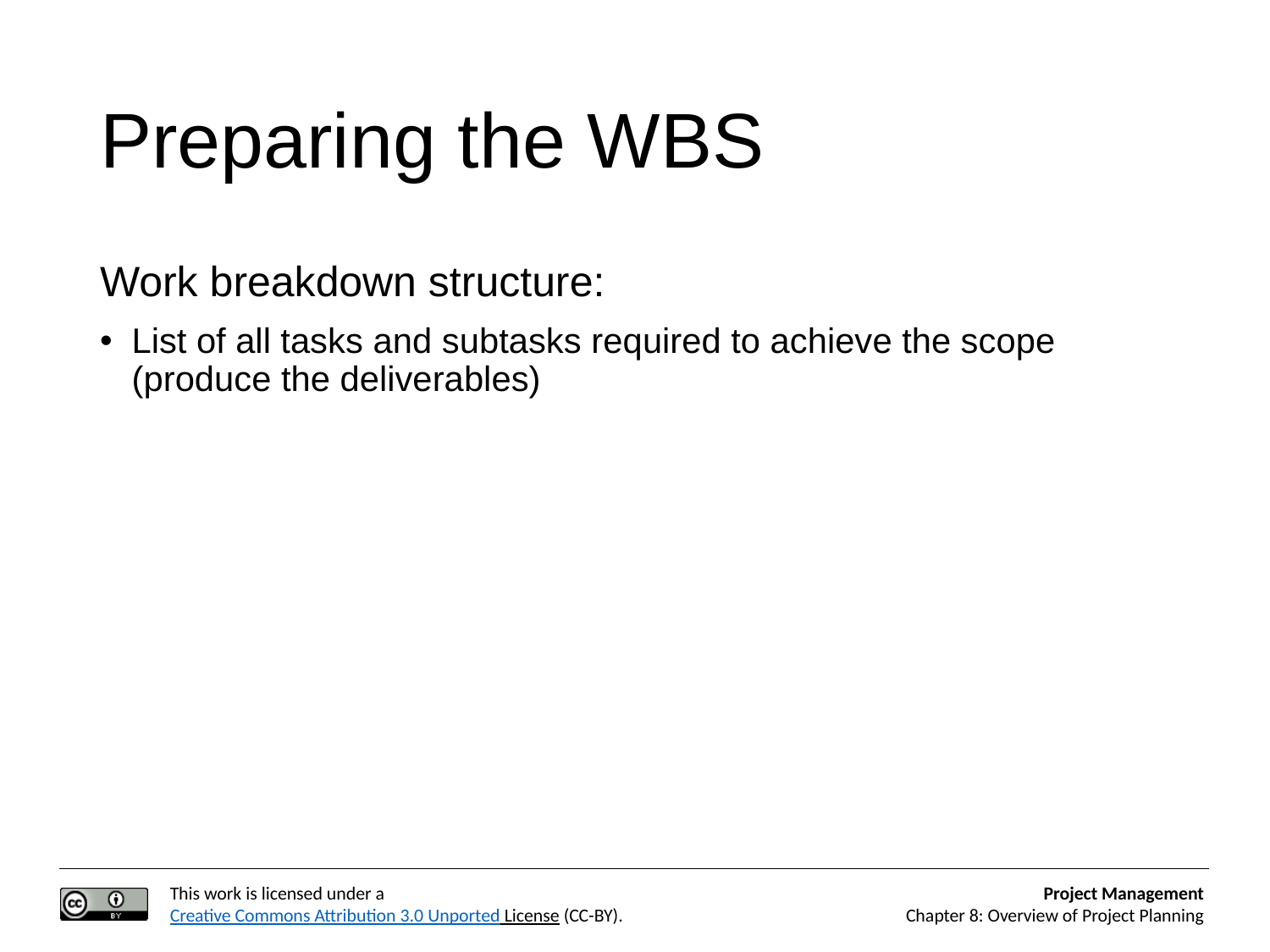

# Preparing the WBS
Work breakdown structure:
List of all tasks and subtasks required to achieve the scope (produce the deliverables)